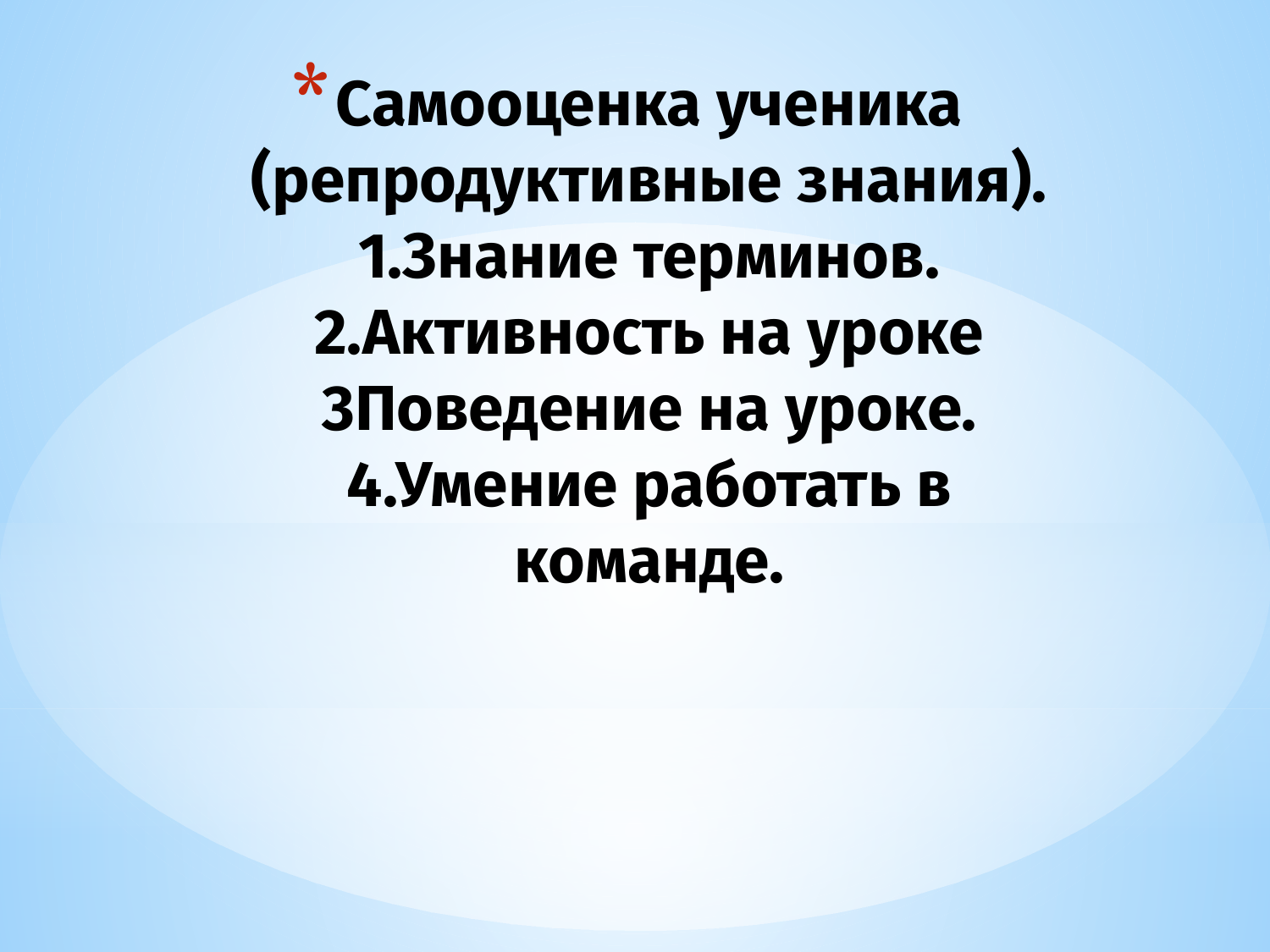

# Самооценка ученика (репродуктивные знания). 1.Знание терминов. 2.Активность на уроке 3Поведение на уроке. 4.Умение работать в команде.